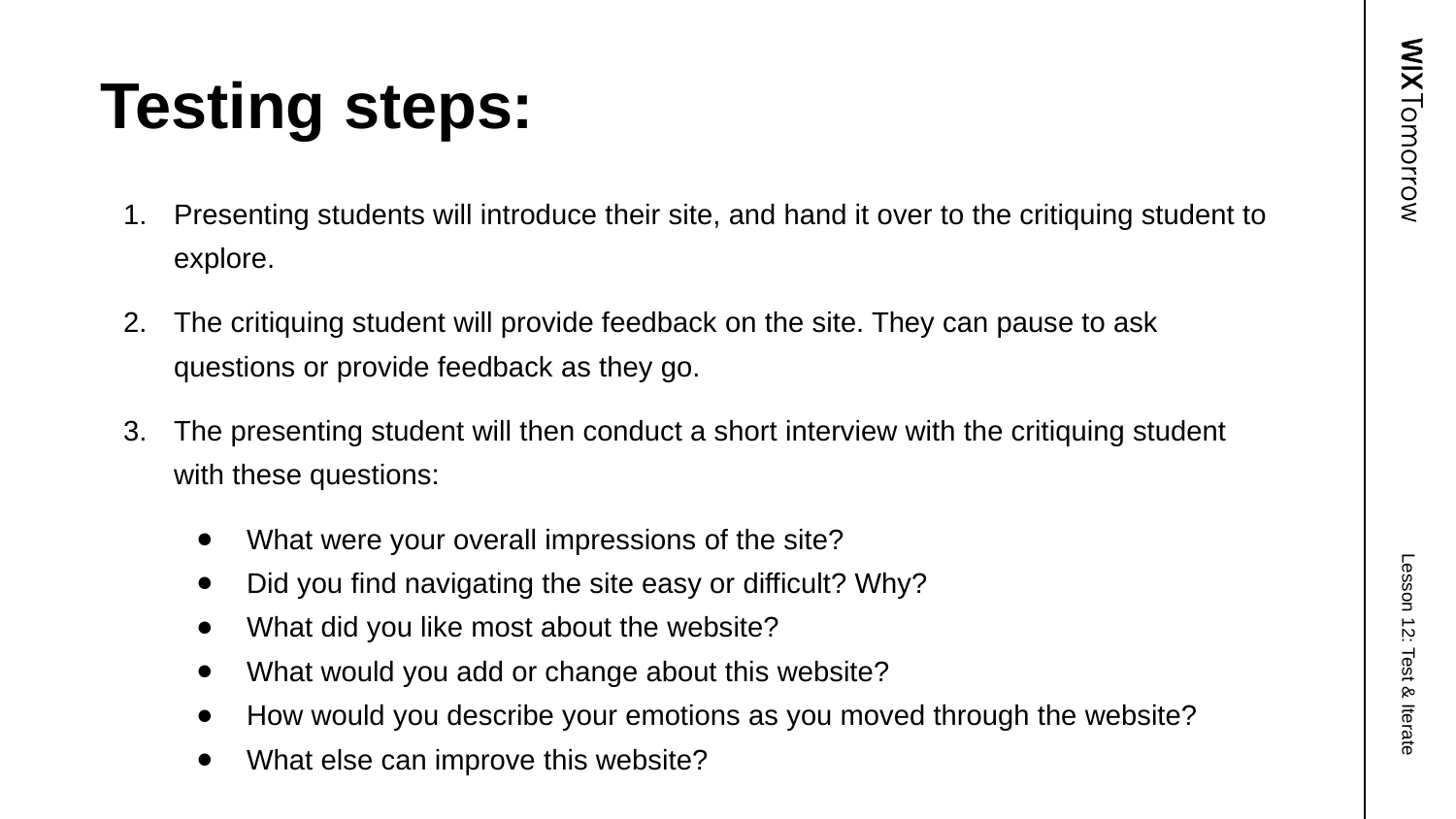

Testing steps:
Presenting students will introduce their site, and hand it over to the critiquing student to explore.
The critiquing student will provide feedback on the site. They can pause to ask questions or provide feedback as they go.
The presenting student will then conduct a short interview with the critiquing student with these questions:
What were your overall impressions of the site?
Did you find navigating the site easy or difficult? Why?
What did you like most about the website?
What would you add or change about this website?
How would you describe your emotions as you moved through the website?
What else can improve this website?